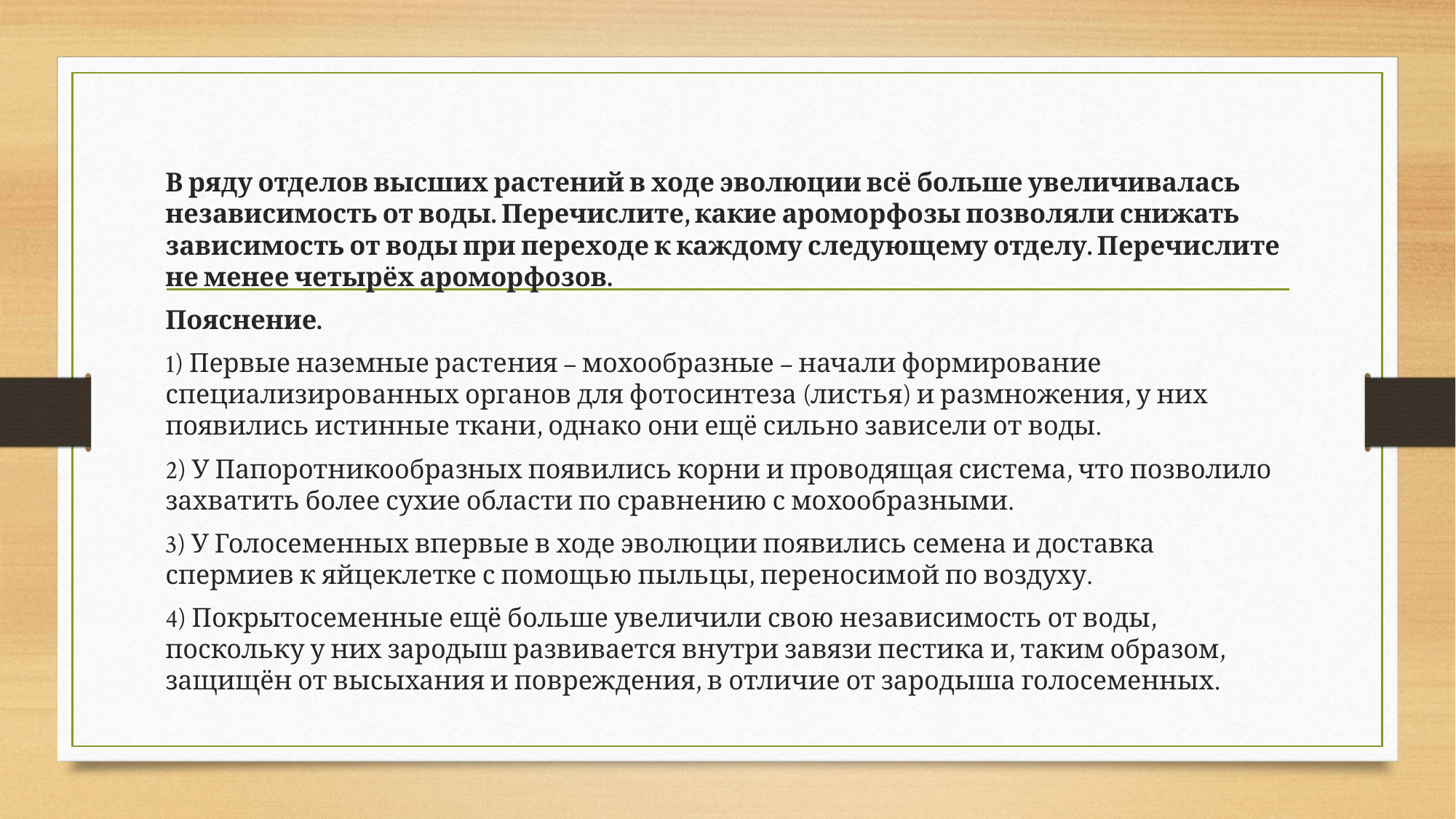

В ряду отделов высших растений в ходе эволюции всё больше увеличивалась независимость от воды. Перечислите, какие ароморфозы позволяли снижать зависимость от воды при переходе к каждому следующему отделу. Перечислите не менее четырёх ароморфозов.
Пояснение.
1) Первые наземные растения – мохообразные – начали формирование специализированных органов для фотосинтеза (листья) и размножения, у них появились истинные ткани, однако они ещё сильно зависели от воды.
2) У Папоротникообразных появились корни и проводящая система, что позволило захватить более сухие области по сравнению с мохообразными.
3) У Голосеменных впервые в ходе эволюции появились семена и доставка спермиев к яйцеклетке с помощью пыльцы, переносимой по воздуху.
4) Покрытосеменные ещё больше увеличили свою независимость от воды, поскольку у них зародыш развивается внутри завязи пестика и, таким образом, защищён от высыхания и повреждения, в отличие от зародыша голосеменных.

#